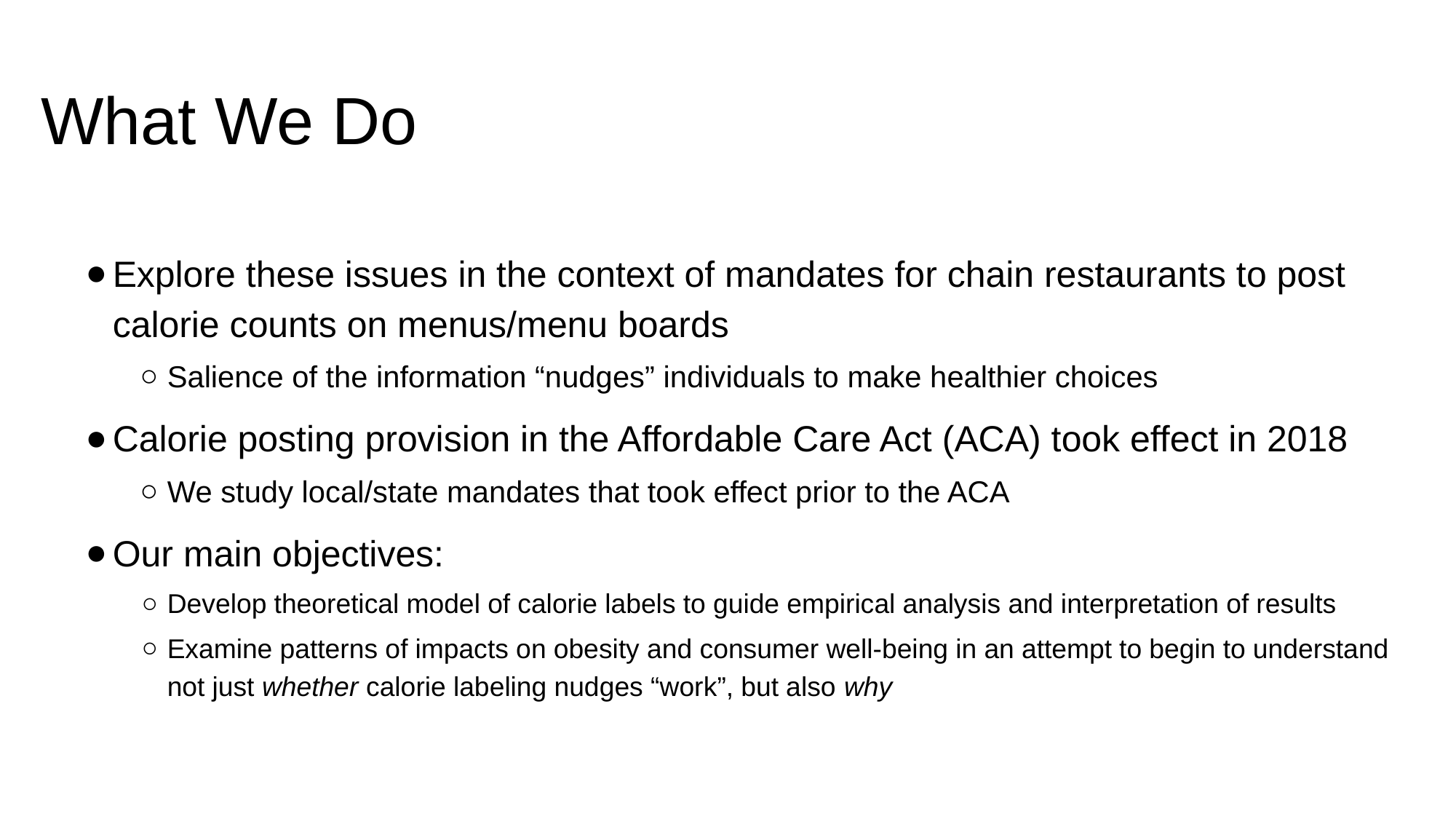

# What We Do
Explore these issues in the context of mandates for chain restaurants to post calorie counts on menus/menu boards
Salience of the information “nudges” individuals to make healthier choices
Calorie posting provision in the Affordable Care Act (ACA) took effect in 2018
We study local/state mandates that took effect prior to the ACA
Our main objectives:
Develop theoretical model of calorie labels to guide empirical analysis and interpretation of results
Examine patterns of impacts on obesity and consumer well-being in an attempt to begin to understand not just whether calorie labeling nudges “work”, but also why